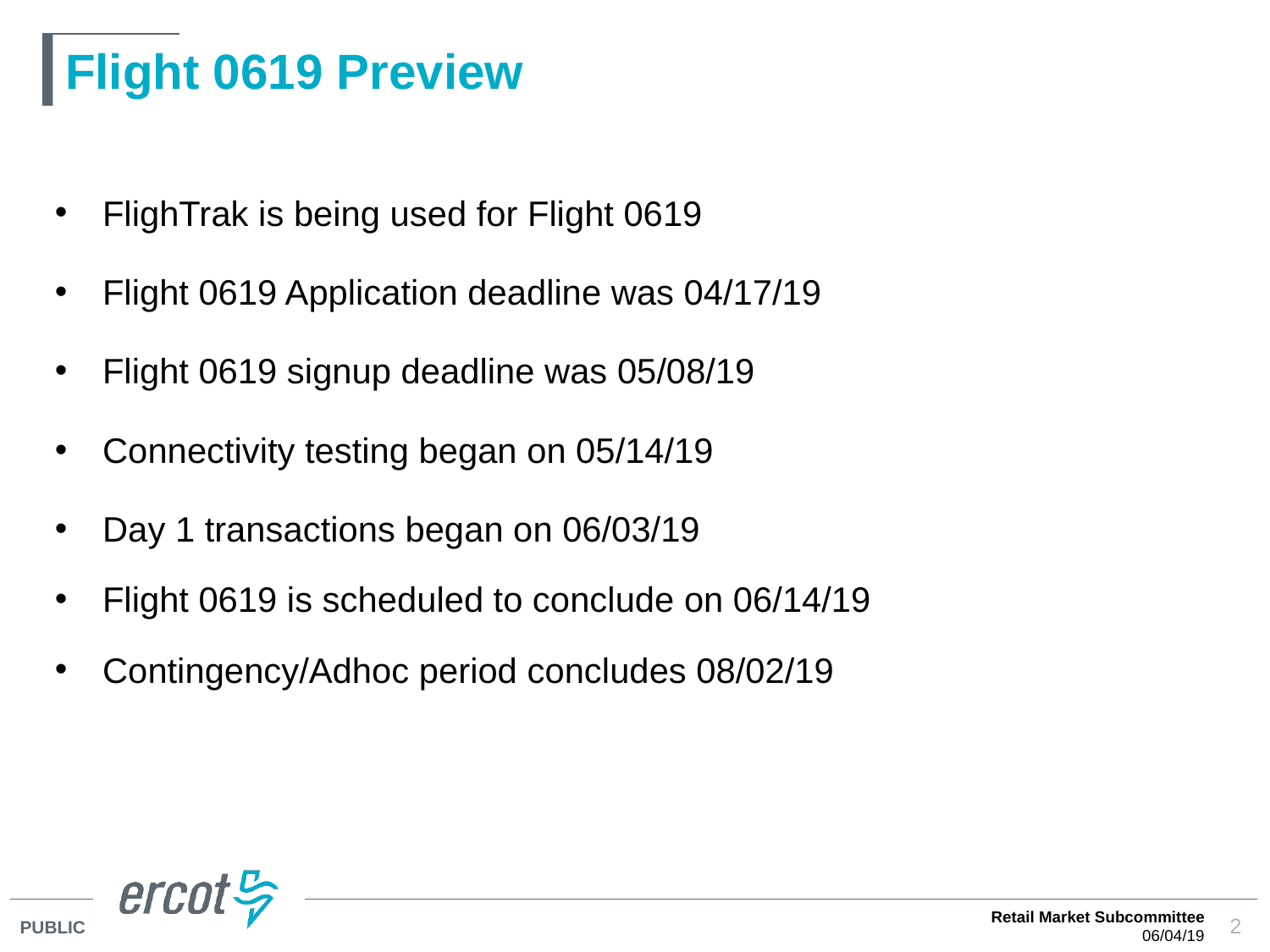

# Flight 0619 Preview

FlighTrak is being used for Flight 0619
Flight 0619 Application deadline was 04/17/19
Flight 0619 signup deadline was 05/08/19
Connectivity testing began on 05/14/19
Day 1 transactions began on 06/03/19
Flight 0619 is scheduled to conclude on 06/14/19
Contingency/Adhoc period concludes 08/02/19
Retail Market Subcommittee
06/04/19
2